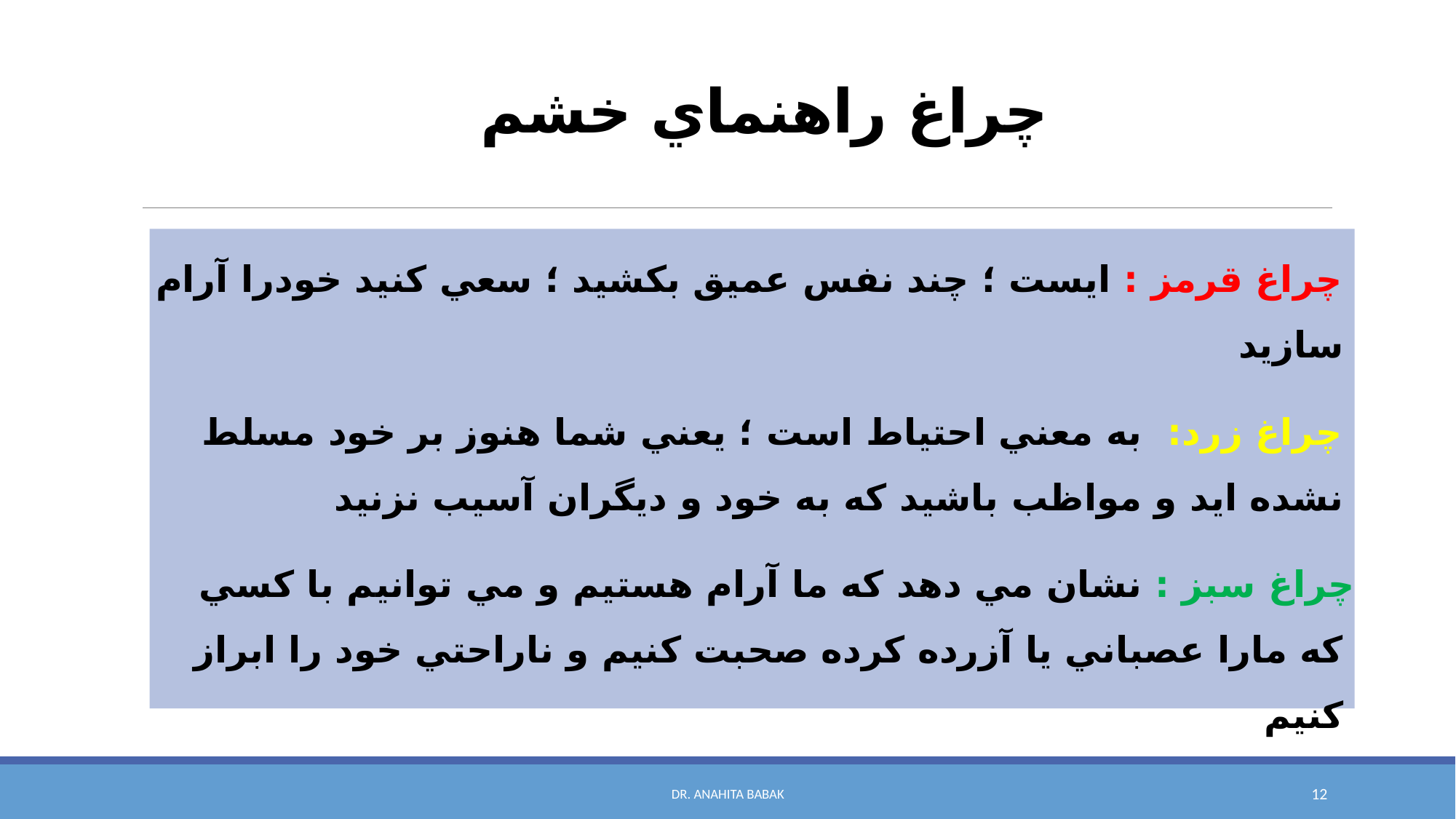

# چراغ راهنماي خشم
 چراغ قرمز : ايست ؛ چند نفس عميق بكشيد ؛ سعي كنيد خودرا آرام سازيد
 چراغ زرد:  به معني احتياط است ؛ يعني شما هنوز بر خود مسلط نشده ايد و مواظب باشيد كه به خود و ديگران آسيب نزنيد
چراغ سبز : نشان مي دهد كه ما آرام هستيم و مي توانيم با كسي كه مارا عصباني يا آزرده كرده صحبت كنيم و ناراحتي خود را ابراز كنيم

Dr. Anahita Babak
12